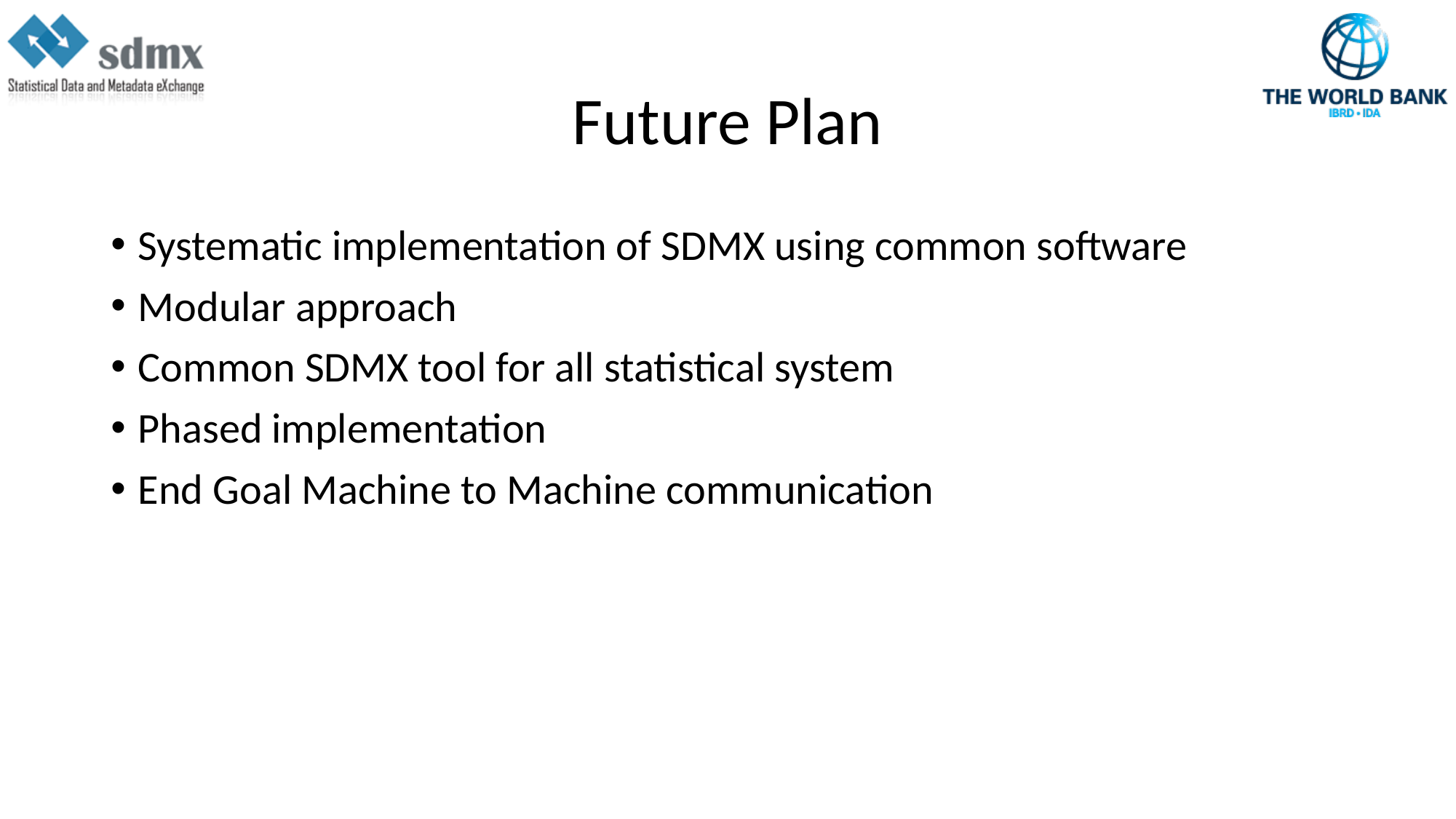

# Future Plan
Systematic implementation of SDMX using common software
Modular approach
Common SDMX tool for all statistical system
Phased implementation
End Goal Machine to Machine communication